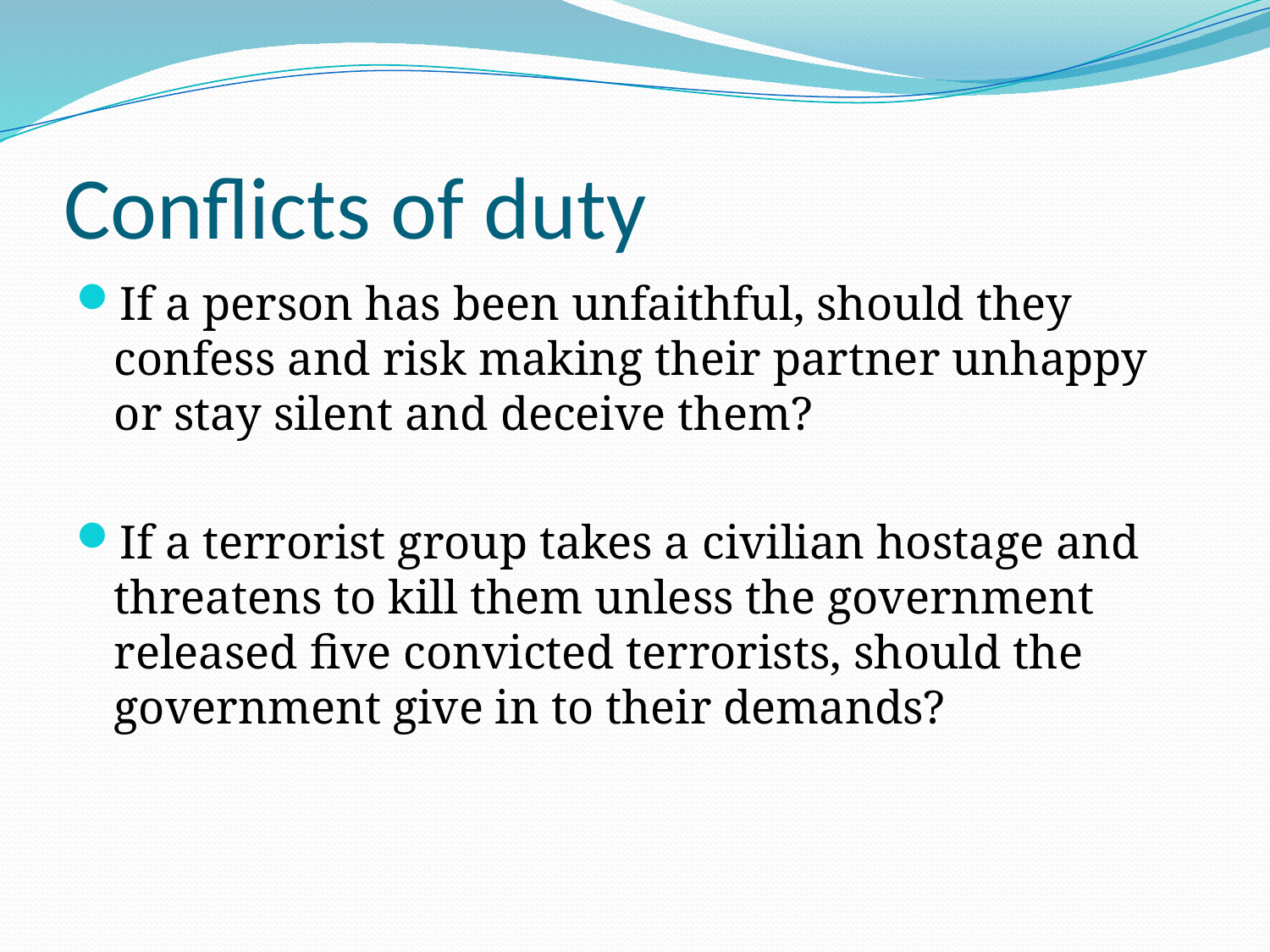

# Conflicts of duty
If a person has been unfaithful, should they confess and risk making their partner unhappy or stay silent and deceive them?

If a terrorist group takes a civilian hostage and threatens to kill them unless the government released five convicted terrorists, should the government give in to their demands?